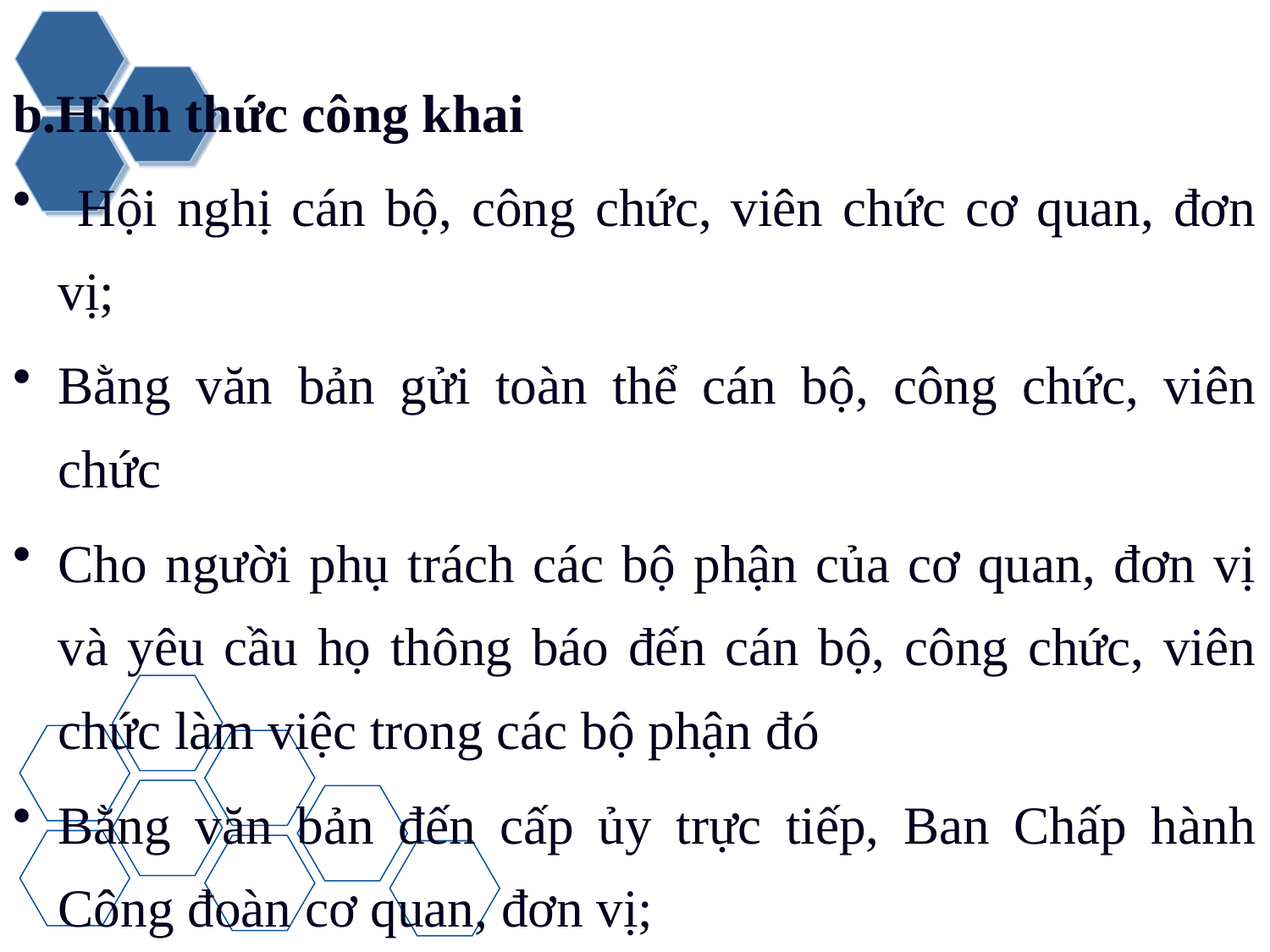

b.Hình thức công khai
 Hội nghị cán bộ, công chức, viên chức cơ quan, đơn vị;
Bằng văn bản gửi toàn thể cán bộ, công chức, viên chức
Cho người phụ trách các bộ phận của cơ quan, đơn vị và yêu cầu họ thông báo đến cán bộ, công chức, viên chức làm việc trong các bộ phận đó
Bằng văn bản đến cấp ủy trực tiếp, Ban Chấp hành Công đoàn cơ quan, đơn vị;